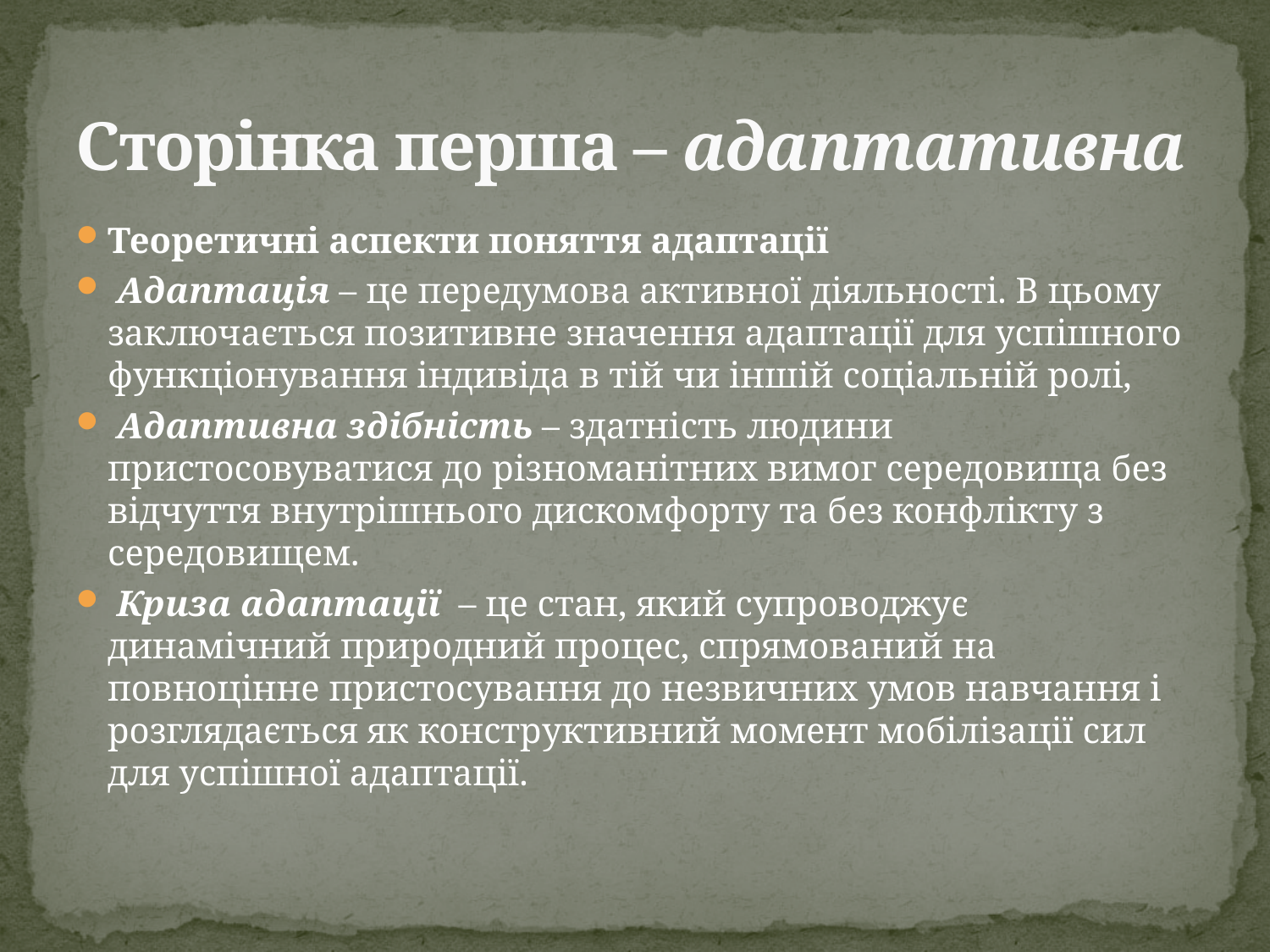

# Сторінка перша – адаптативна
Теоретичні аспекти поняття адаптації
 Адаптація – це передумова активної діяльності. В цьому заключається позитивне значення адаптації для успішного функціонування індивіда в тій чи іншій соціальній ролі,
 Адаптивна здібність – здатність людини пристосовуватися до різноманітних вимог середовища без відчуття внутрішнього дискомфорту та без конфлікту з середовищем.
 Криза адаптації  – це стан, який супроводжує динамічний природний процес, спрямований на повноцінне пристосування до незвичних умов навчання і розглядається як конструктивний момент мобілізації сил для успішної адаптації.